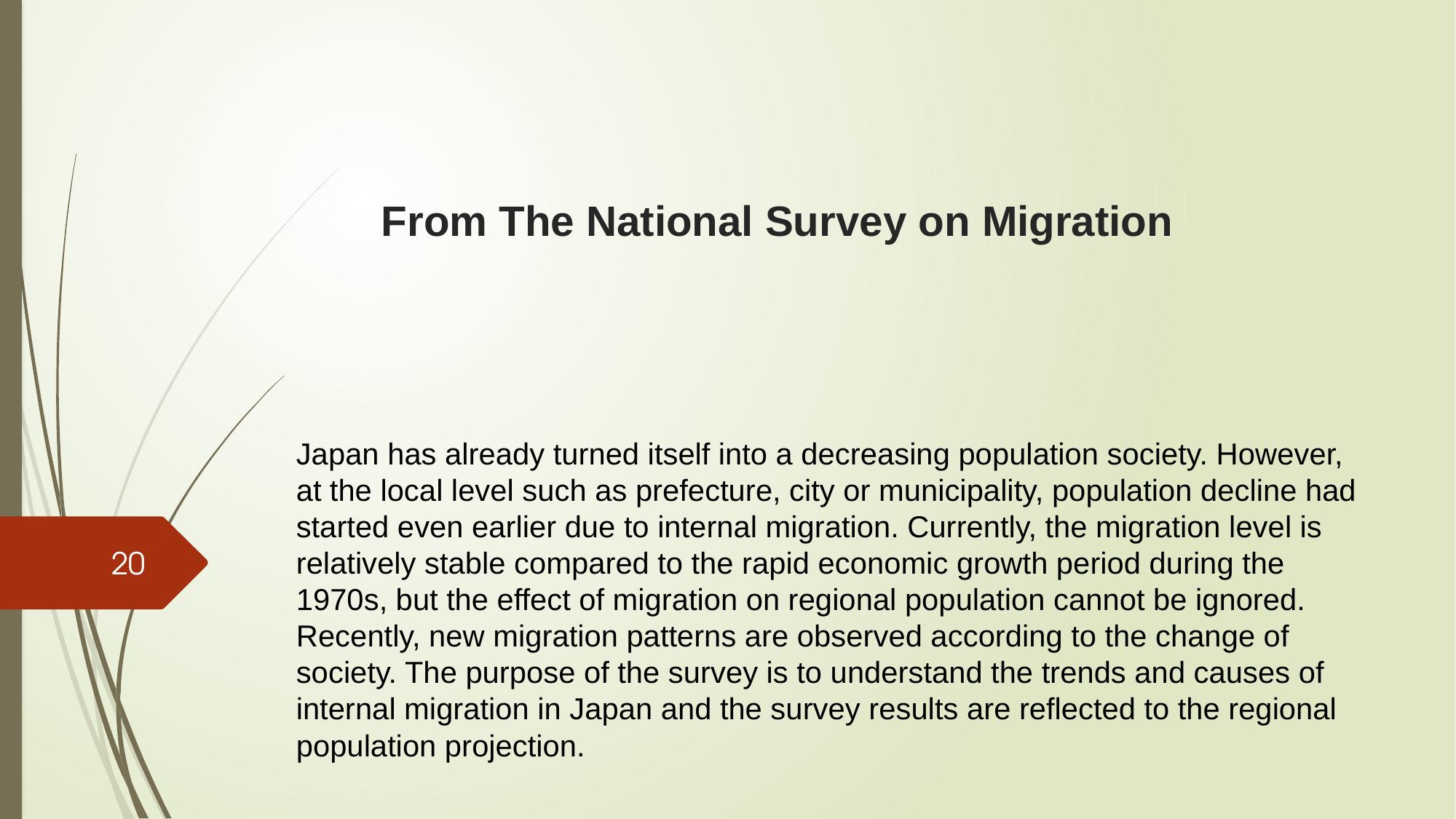

# From The National Survey on Migration
Japan has already turned itself into a decreasing population society. However, at the local level such as prefecture, city or municipality, population decline had started even earlier due to internal migration. Currently, the migration level is relatively stable compared to the rapid economic growth period during the 1970s, but the effect of migration on regional population cannot be ignored. Recently, new migration patterns are observed according to the change of society. The purpose of the survey is to understand the trends and causes of internal migration in Japan and the survey results are reflected to the regional population projection.
20